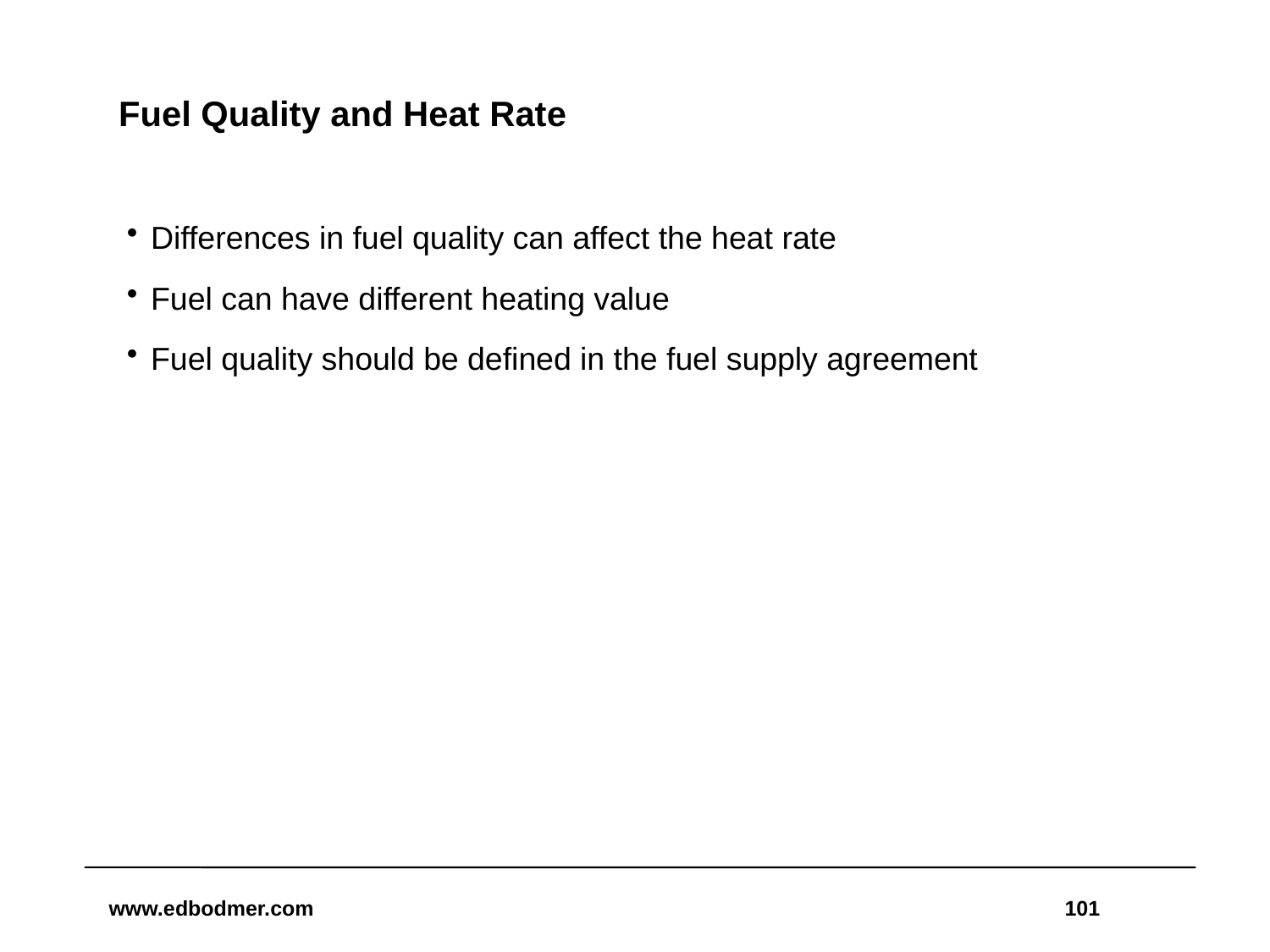

# Fuel Quality and Heat Rate
Differences in fuel quality can affect the heat rate
Fuel can have different heating value
Fuel quality should be defined in the fuel supply agreement